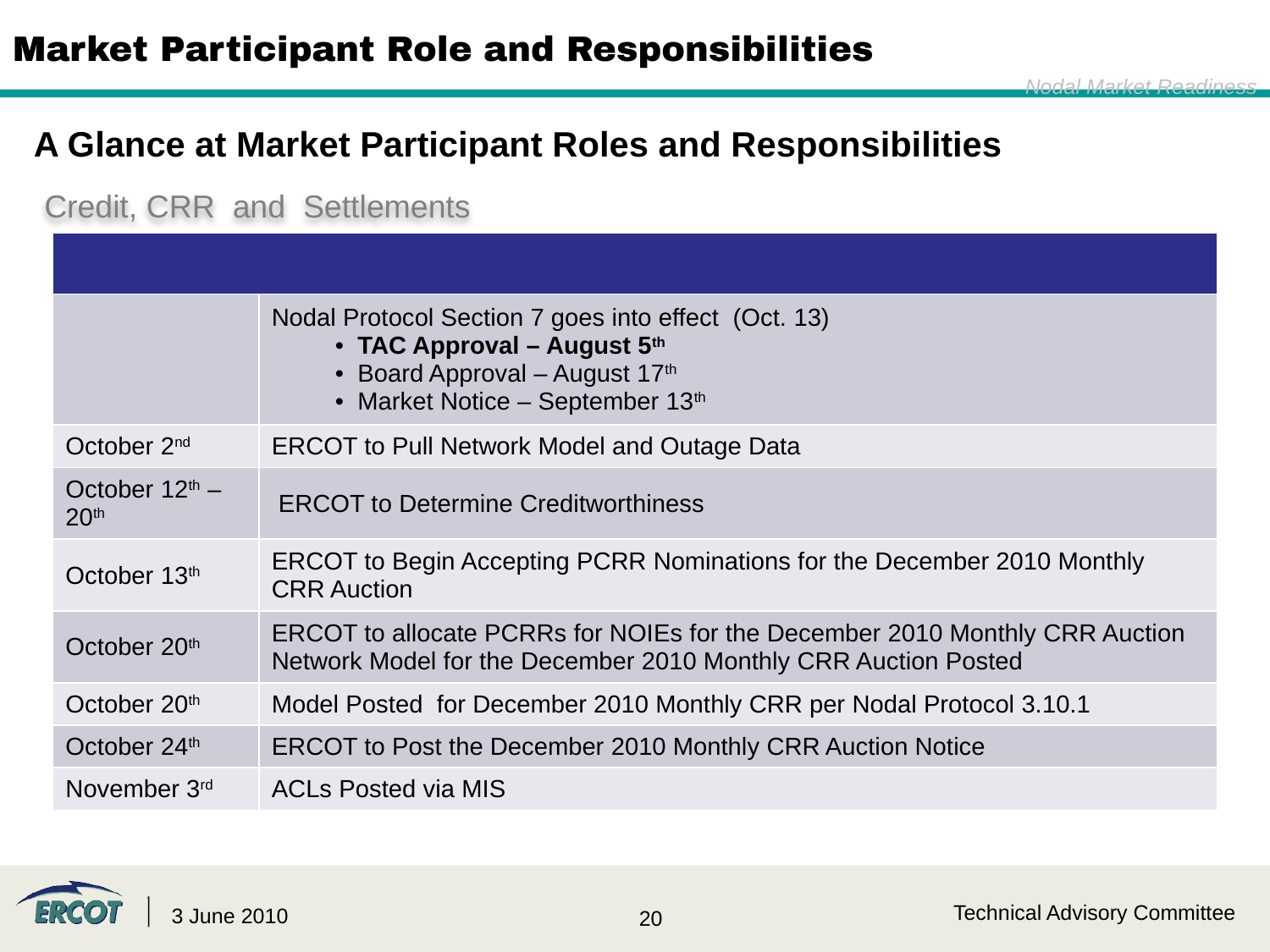

Market Participant Role and Responsibilities
Nodal Market Readiness
A Glance at Market Participant Roles and Responsibilities
Credit, CRR  and  Settlements
|  |  |
| --- | --- |
|  | Nodal Protocol Section 7 goes into effect (Oct. 13) TAC Approval – August 5th Board Approval – August 17th Market Notice – September 13th |
| October 2nd | ERCOT to Pull Network Model and Outage Data |
| October 12th – 20th | ERCOT to Determine Creditworthiness |
| October 13th | ERCOT to Begin Accepting PCRR Nominations for the December 2010 Monthly CRR Auction |
| October 20th | ERCOT to allocate PCRRs for NOIEs for the December 2010 Monthly CRR Auction Network Model for the December 2010 Monthly CRR Auction Posted |
| October 20th | Model Posted for December 2010 Monthly CRR per Nodal Protocol 3.10.1 |
| October 24th | ERCOT to Post the December 2010 Monthly CRR Auction Notice |
| November 3rd | ACLs Posted via MIS |
Technical Advisory Committee
3 June 2010